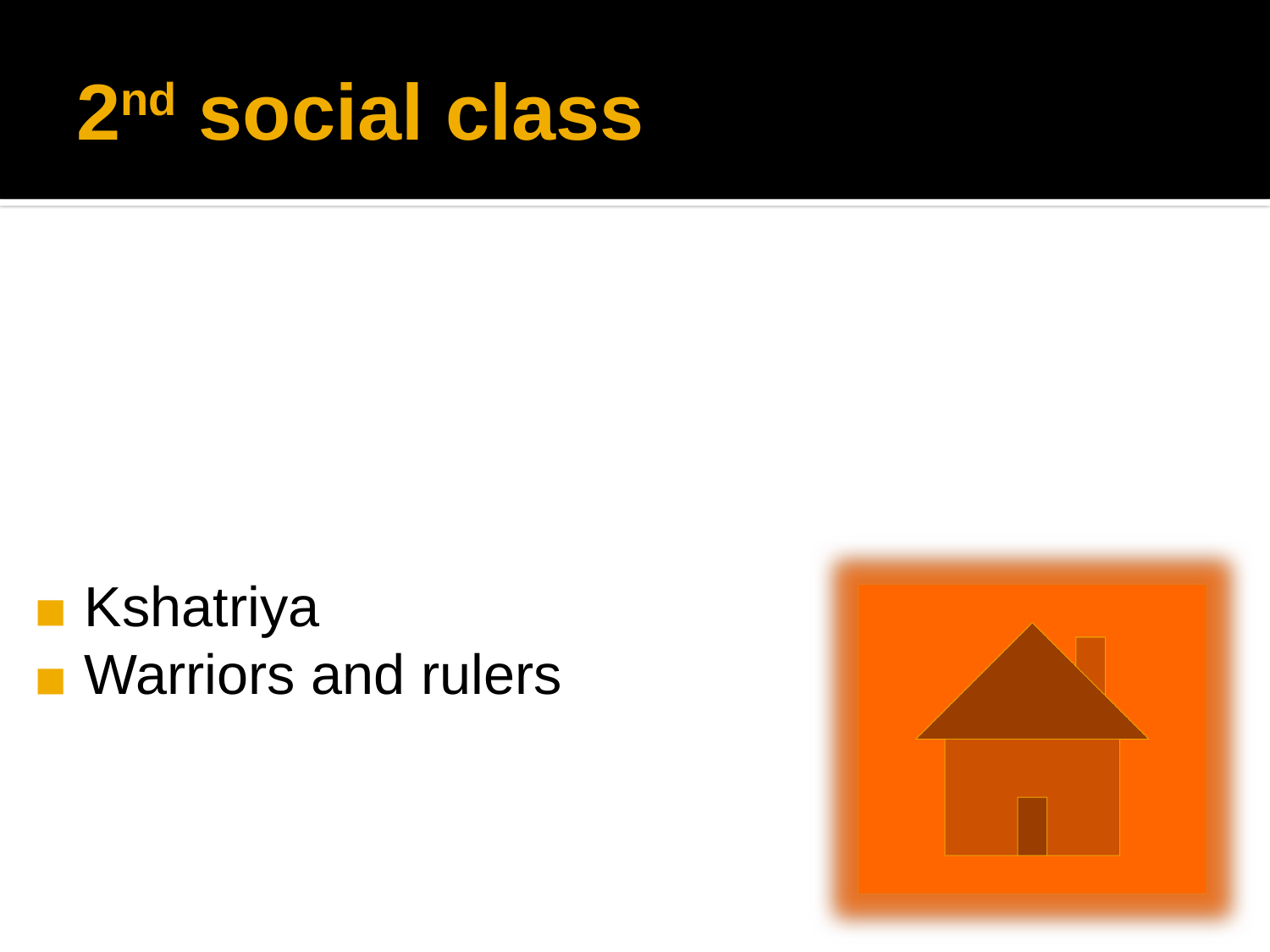

Kshatriya
Warriors and rulers

# 2nd social class